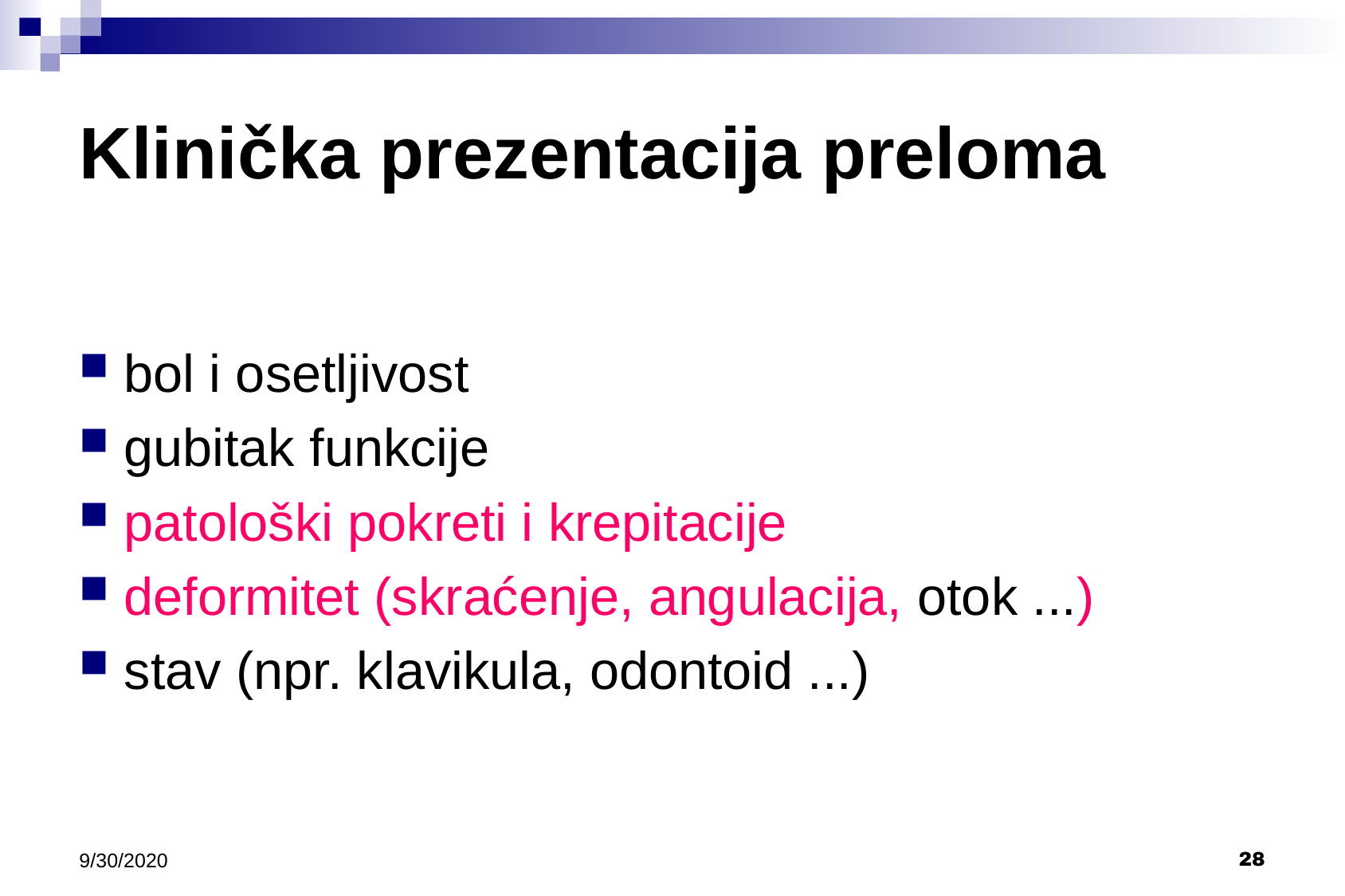

# Klinička prezentacija preloma

bol i osetljivost
gubitak funkcije
patološki pokreti i krepitacije
deformitet (skraćenje, angulacija, otok ...)
stav (npr. klavikula, odontoid ...)
9/30/2020
28